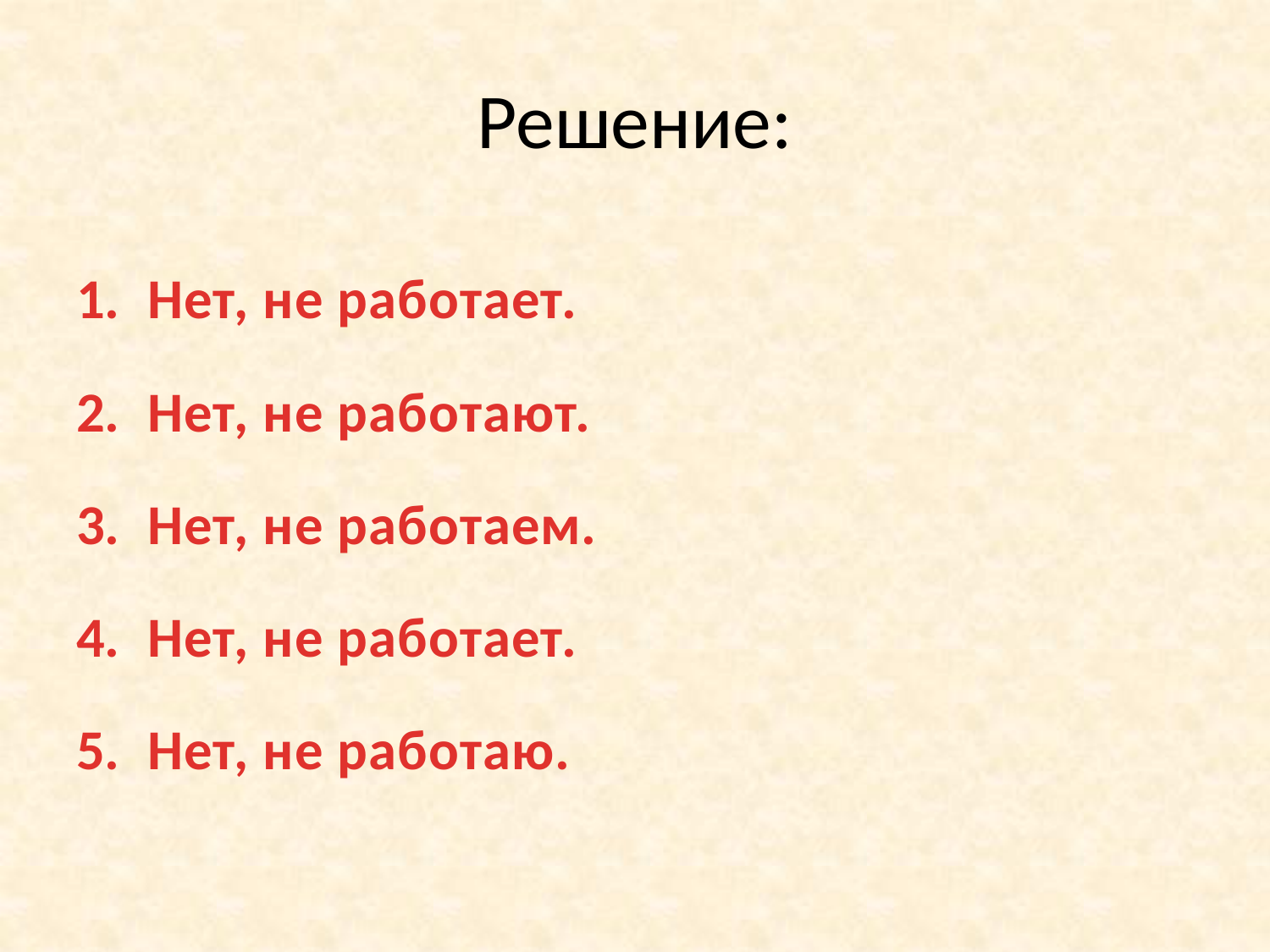

# Решение:
Нет, не работает.
Нет, не работают.
Нет, не работаем.
Нет, не работает.
Нет, не работаю.